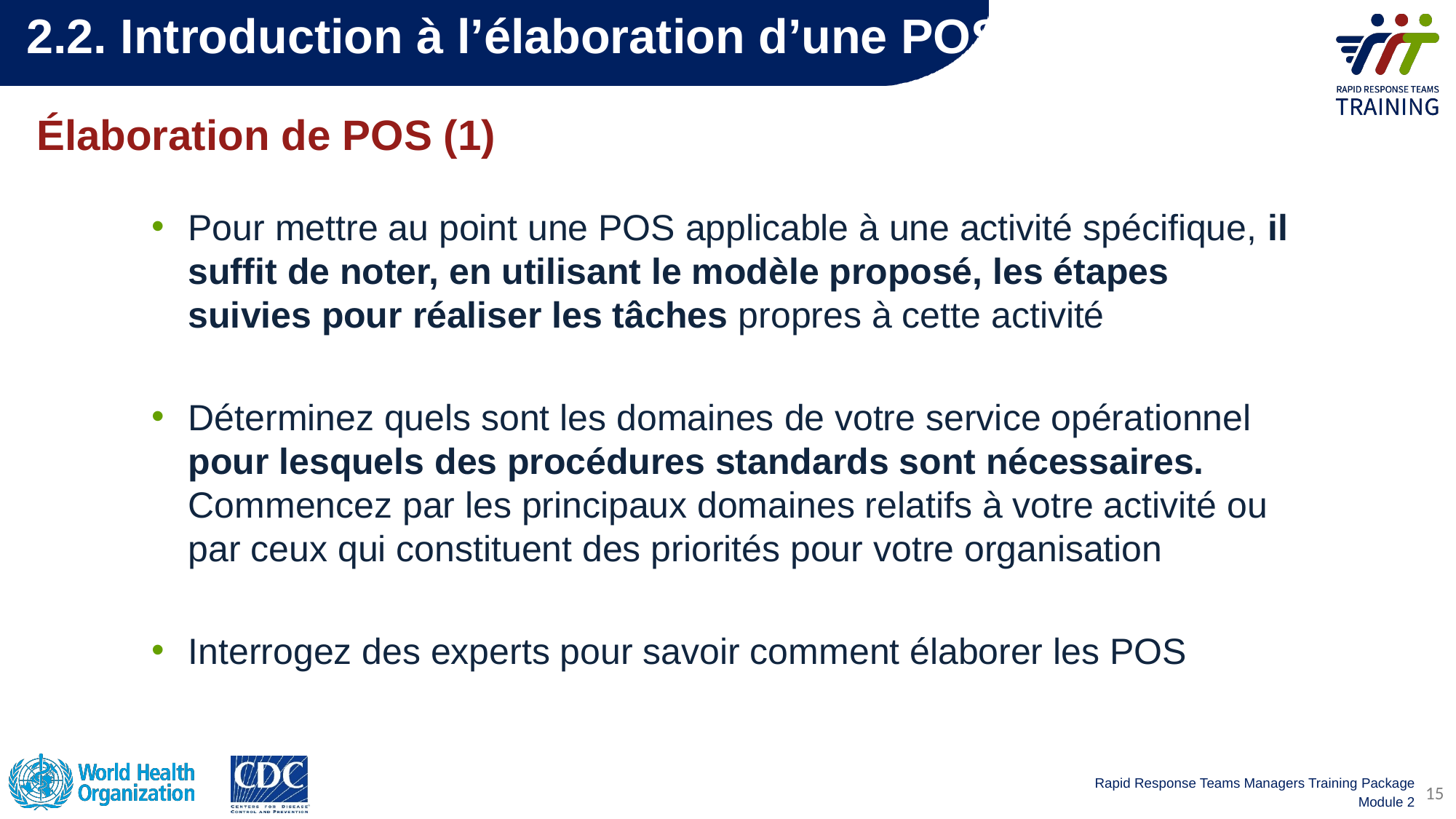

2.2. Introduction à l’élaboration dʼune POS
# Élaboration de POS (1)
Pour mettre au point une POS applicable à une activité spécifique, il suffit de noter, en utilisant le modèle proposé, les étapes suivies pour réaliser les tâches propres à cette activité

Déterminez quels sont les domaines de votre service opérationnel pour lesquels des procédures standards sont nécessaires. Commencez par les principaux domaines relatifs à votre activité ou par ceux qui constituent des priorités pour votre organisation

Interrogez des experts pour savoir comment élaborer les POS
15